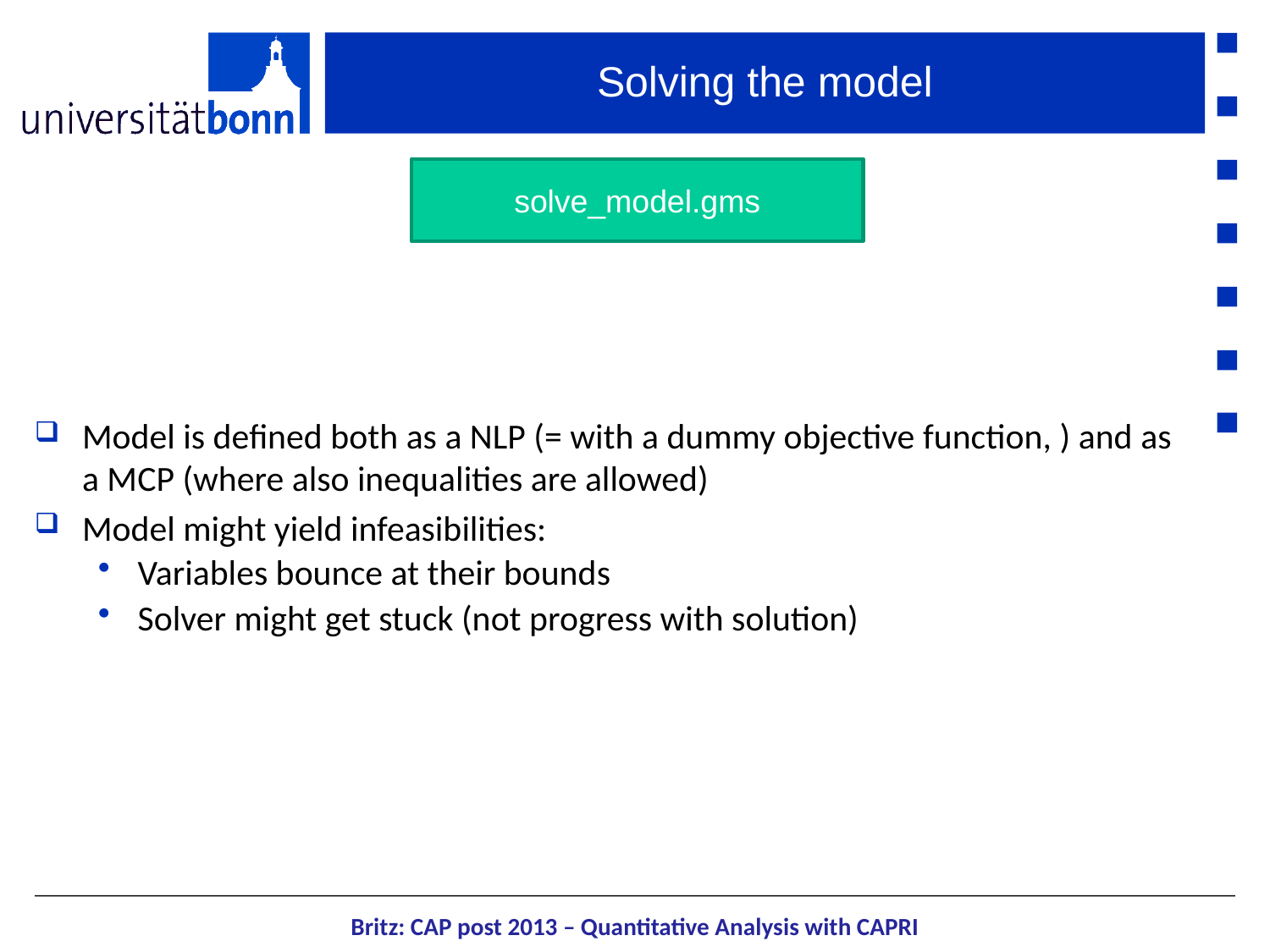

# Solving the model
solve_model.gms
Model is defined both as a NLP (= with a dummy objective function, ) and as a MCP (where also inequalities are allowed)
Model might yield infeasibilities:
Variables bounce at their bounds
Solver might get stuck (not progress with solution)
Britz: CAP post 2013 – Quantitative Analysis with CAPRI